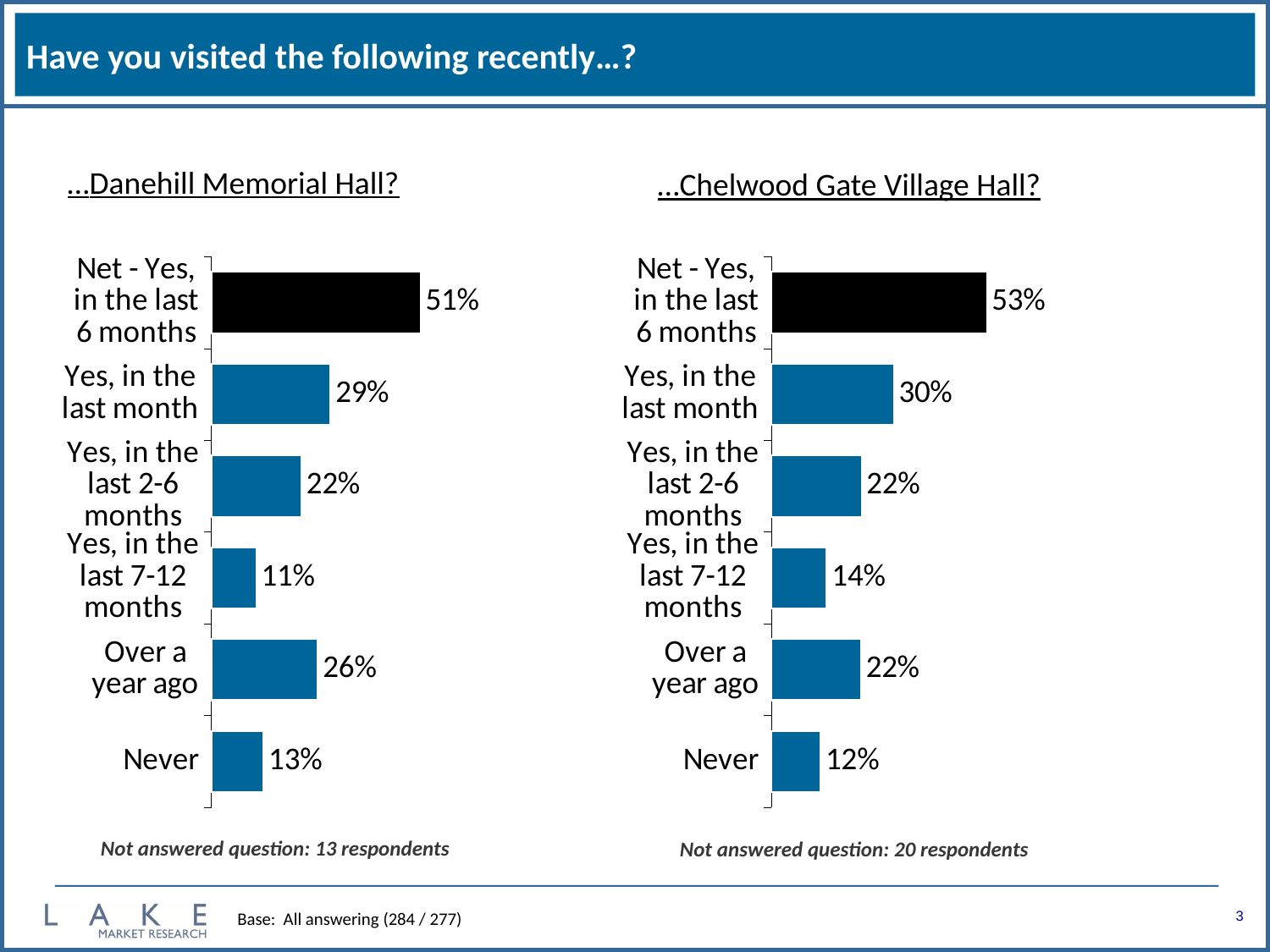

# Have you visited the following recently…?
…Danehill Memorial Hall?
…Chelwood Gate Village Hall?

### Chart

| Category | total |
|---|---|
| Net - Yes, in the last 6 months | 0.51063829787234 |
| Yes, in the last month | 0.290780141843972 |
| Yes, in the last 2-6 months | 0.219858156028369 |
| Yes, in the last 7-12 months | 0.109929078014184 |
| Over a year ago | 0.26 |
| Never | 0.127659574468085 |

### Chart

| Category | total |
|---|---|
| Net - Yes, in the last 6 months | 0.525547445255474 |
| Yes, in the last month | 0.299270072992701 |
| Yes, in the last 2-6 months | 0.22 |
| Yes, in the last 7-12 months | 0.135036496350365 |
| Over a year ago | 0.218978102189781 |
| Never | 0.12043795620438 |
Not answered question: 13 respondents
Not answered question: 20 respondents
Base:  All answering (284 / 277)
3